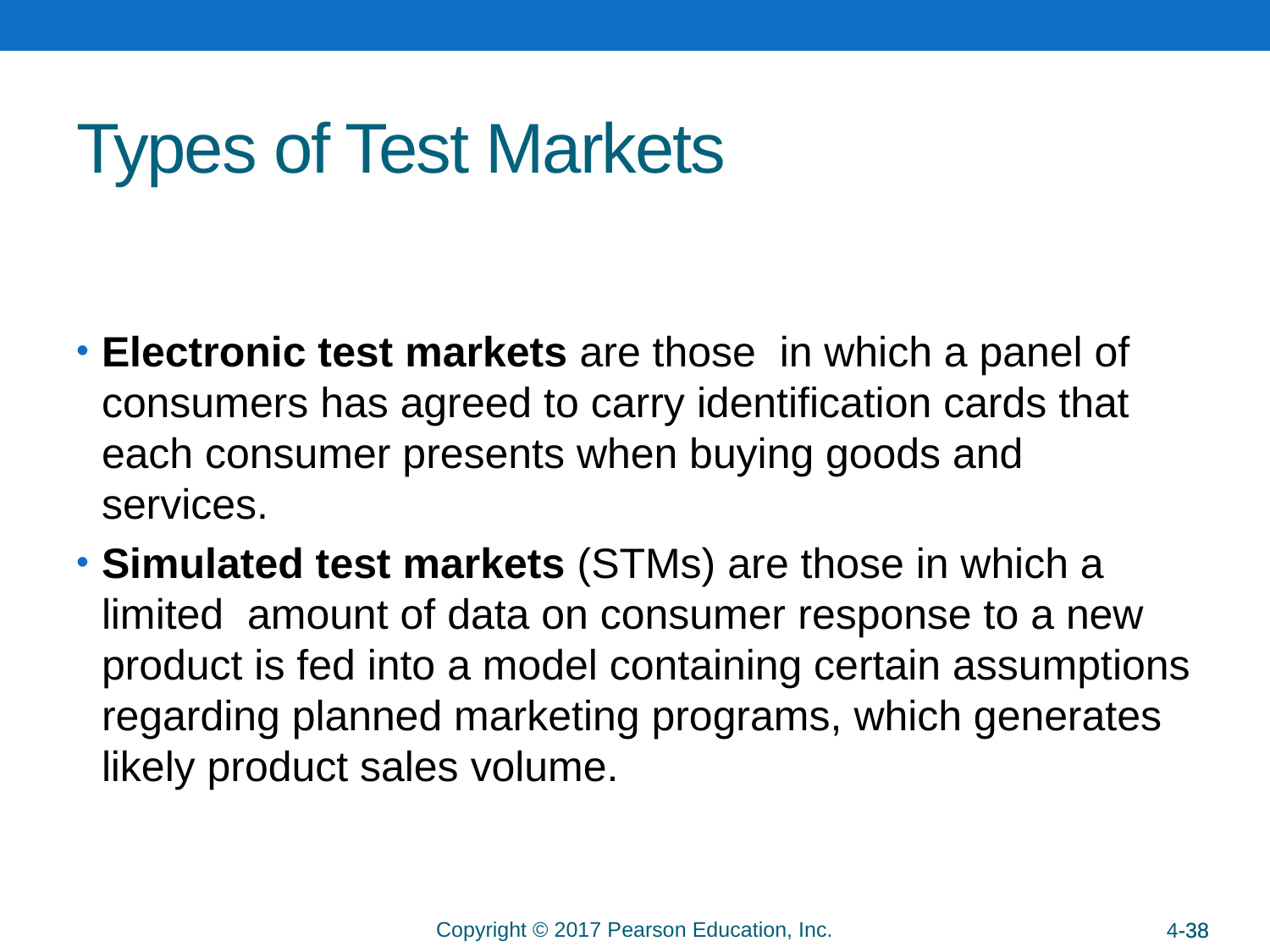

# Types of Test Markets
Electronic test markets are those  in which a panel of consumers has agreed to carry identification cards that each consumer presents when buying goods and services.
Simulated test markets (STMs) are those in which a limited  amount of data on consumer response to a new product is fed into a model containing certain assumptions regarding planned marketing programs, which generates likely product sales volume.